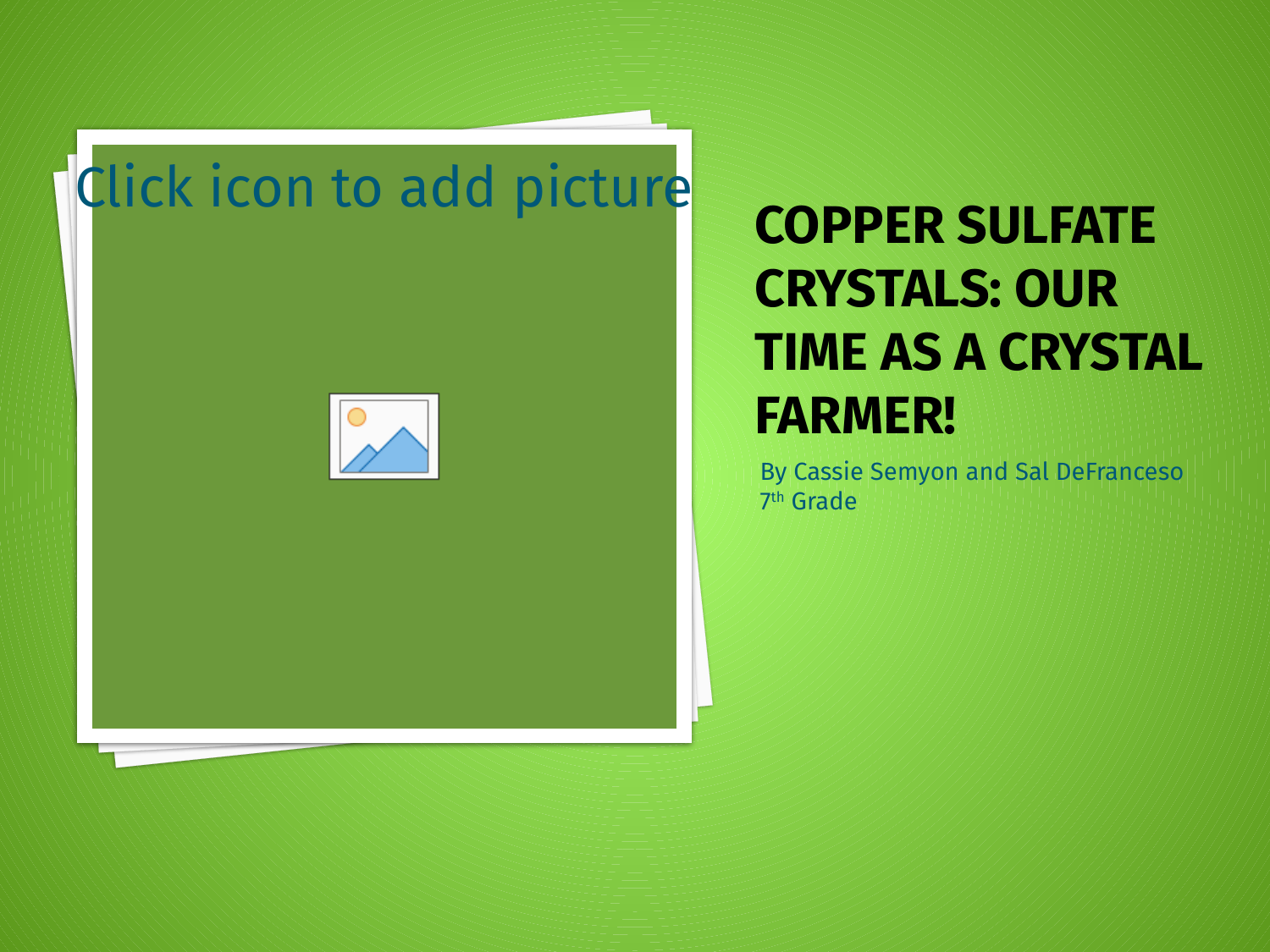

# Copper Sulfate Crystals: Our Time as a crystal farmer!
By Cassie Semyon and Sal DeFranceso
7th Grade